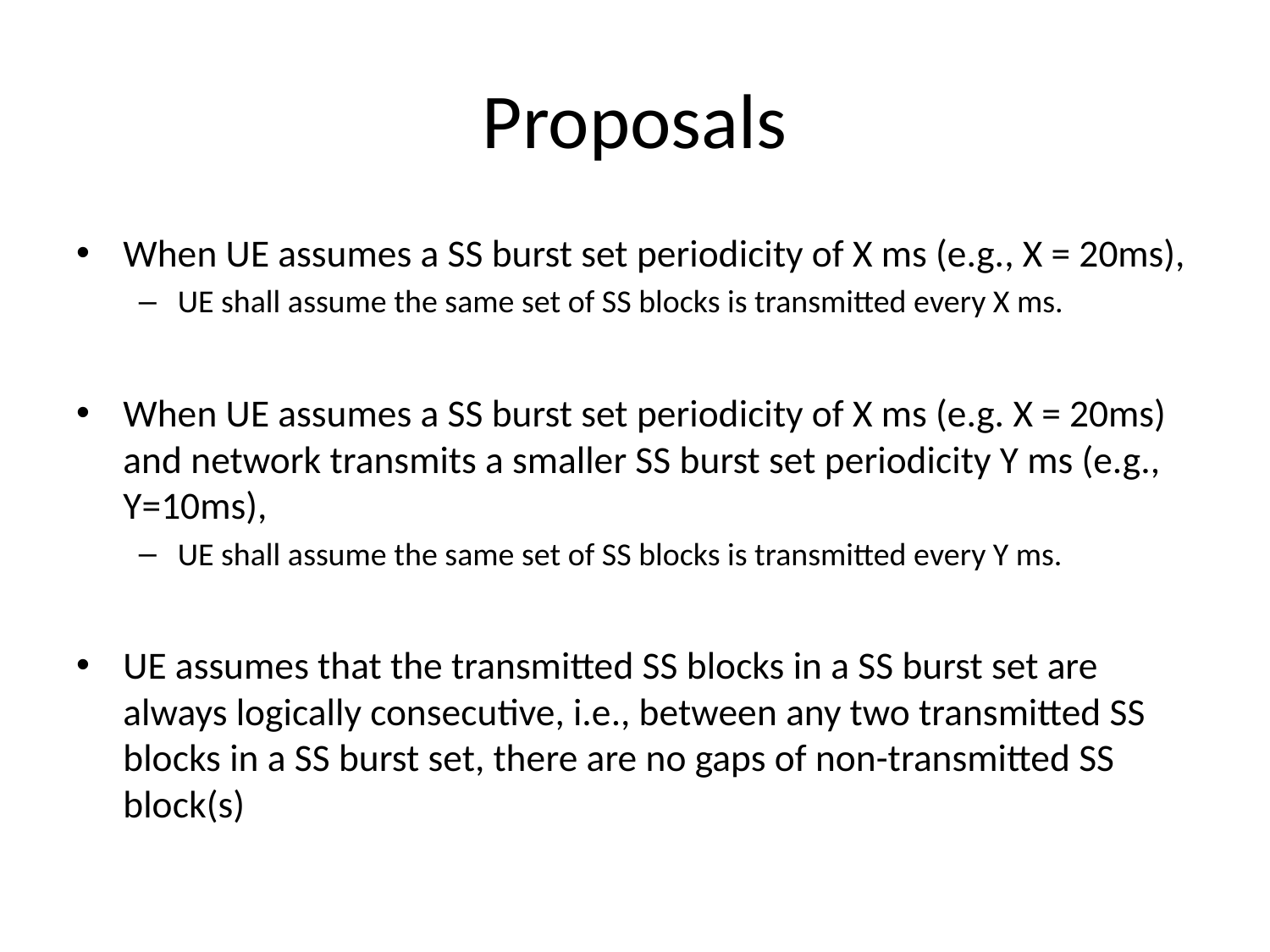

# Proposals
When UE assumes a SS burst set periodicity of X ms (e.g., X = 20ms),
UE shall assume the same set of SS blocks is transmitted every X ms.

When UE assumes a SS burst set periodicity of X ms (e.g. X = 20ms) and network transmits a smaller SS burst set periodicity Y ms (e.g., Y=10ms),
UE shall assume the same set of SS blocks is transmitted every Y ms.

UE assumes that the transmitted SS blocks in a SS burst set are always logically consecutive, i.e., between any two transmitted SS blocks in a SS burst set, there are no gaps of non-transmitted SS block(s)